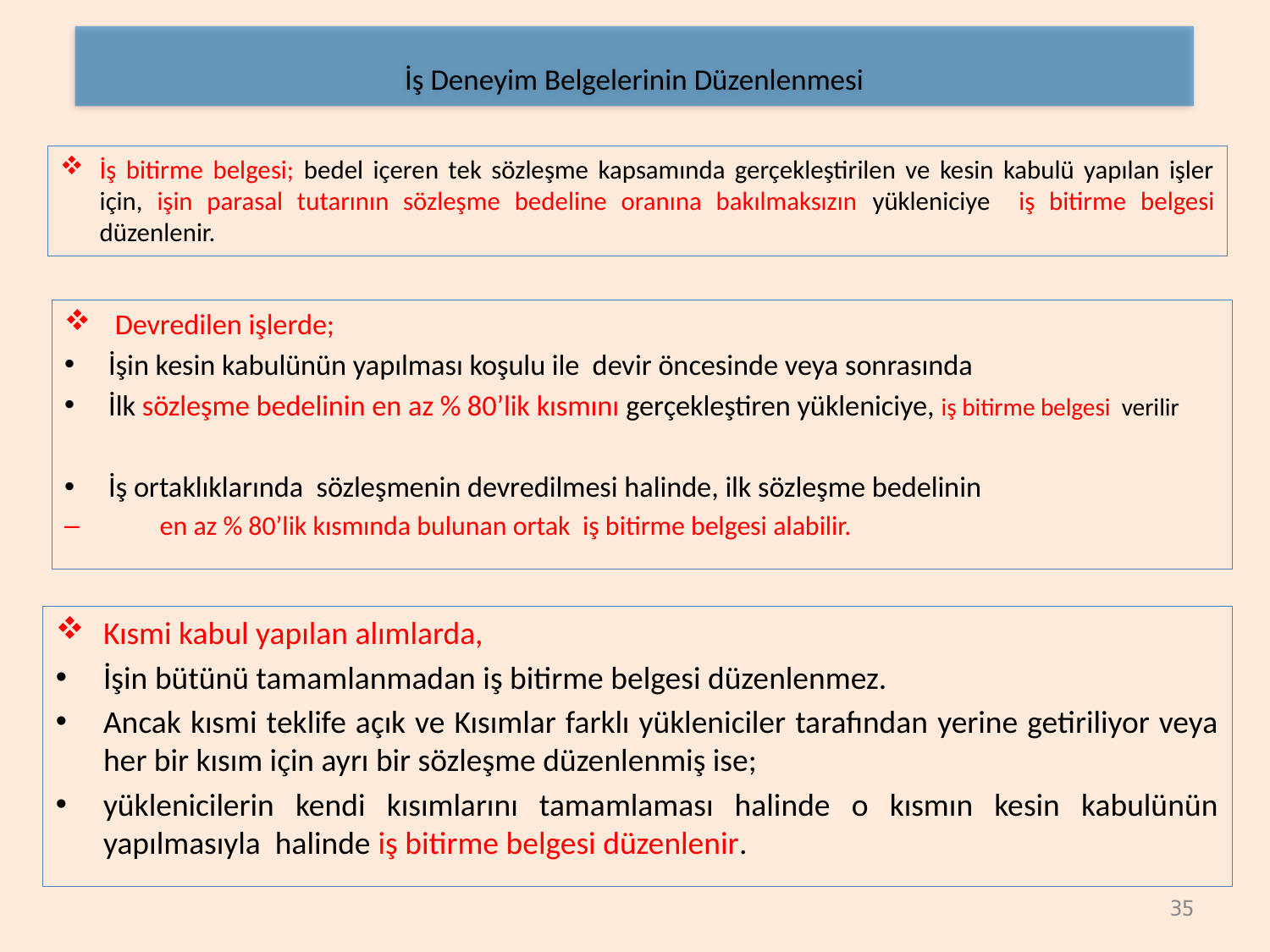

İş Deneyim Belgelerinin Düzenlenmesi

İş bitirme belgesi; bedel içeren tek sözleşme kapsamında gerçekleştirilen ve kesin kabulü yapılan işler için, işin parasal tutarının sözleşme bedeline oranına bakılmaksızın yükleniciye  iş bitirme belgesi düzenlenir.

 Devredilen işlerde;
İşin kesin kabulünün yapılması koşulu ile  devir öncesinde veya sonrasında
İlk sözleşme bedelinin en az % 80’lik kısmını gerçekleştiren yükleniciye, iş bitirme belgesi  verilir

İş ortaklıklarında  sözleşmenin devredilmesi halinde, ilk sözleşme bedelinin
en az % 80’lik kısmında bulunan ortak  iş bitirme belgesi alabilir.
Kısmi kabul yapılan alımlarda,
İşin bütünü tamamlanmadan iş bitirme belgesi düzenlenmez.
Ancak kısmi teklife açık ve Kısımlar farklı yükleniciler tarafından yerine getiriliyor veya her bir kısım için ayrı bir sözleşme düzenlenmiş ise;
yüklenicilerin kendi kısımlarını tamamlaması halinde o kısmın kesin kabulünün yapılmasıyla  halinde iş bitirme belgesi düzenlenir.
35